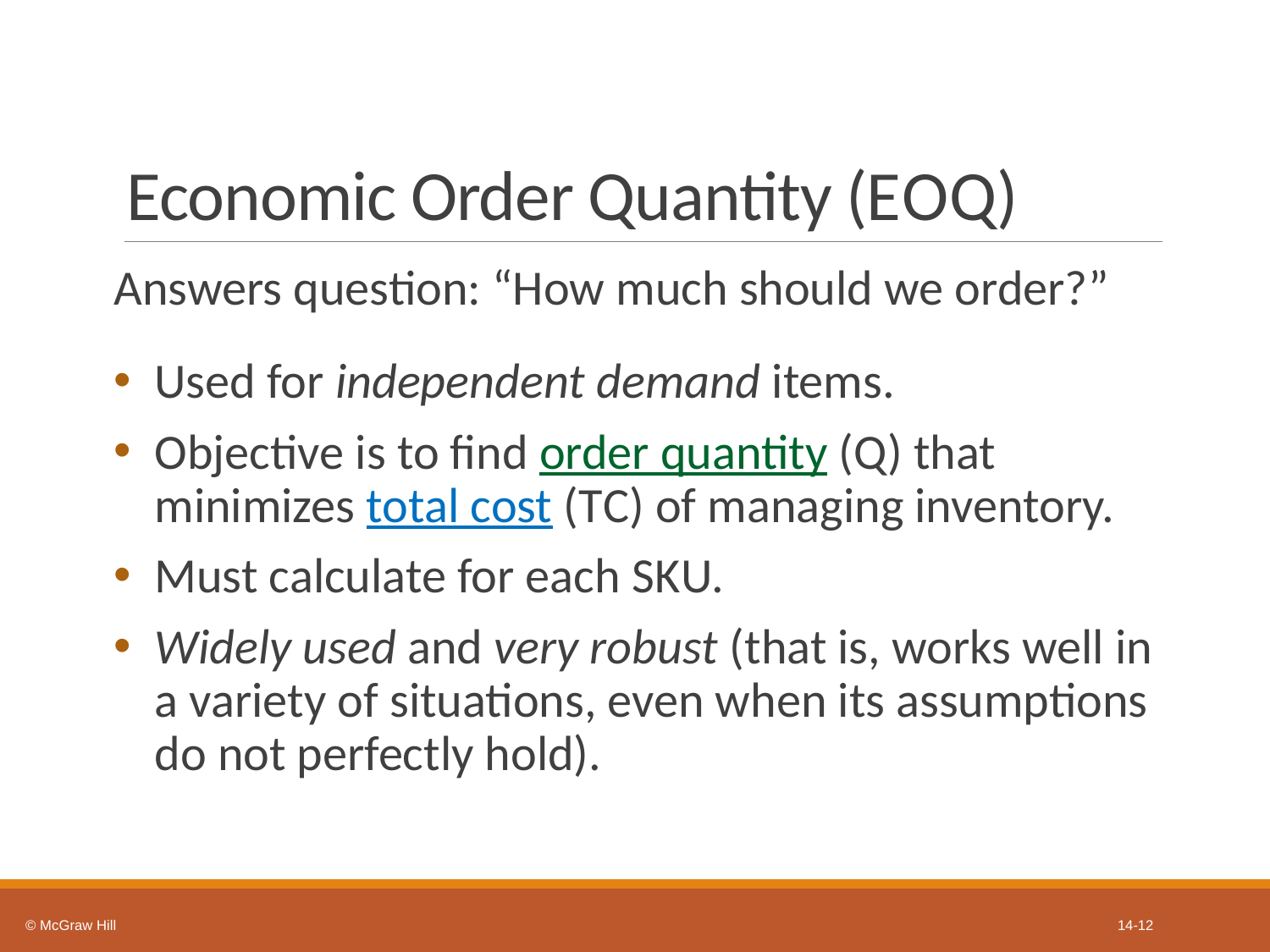

# Economic Order Quantity (E O Q)
Answers question: “How much should we order?”
Used for independent demand items.
Objective is to find order quantity (Q) that minimizes total cost (T C) of managing inventory.
Must calculate for each S K U.
Widely used and very robust (that is, works well in a variety of situations, even when its assumptions do not perfectly hold).